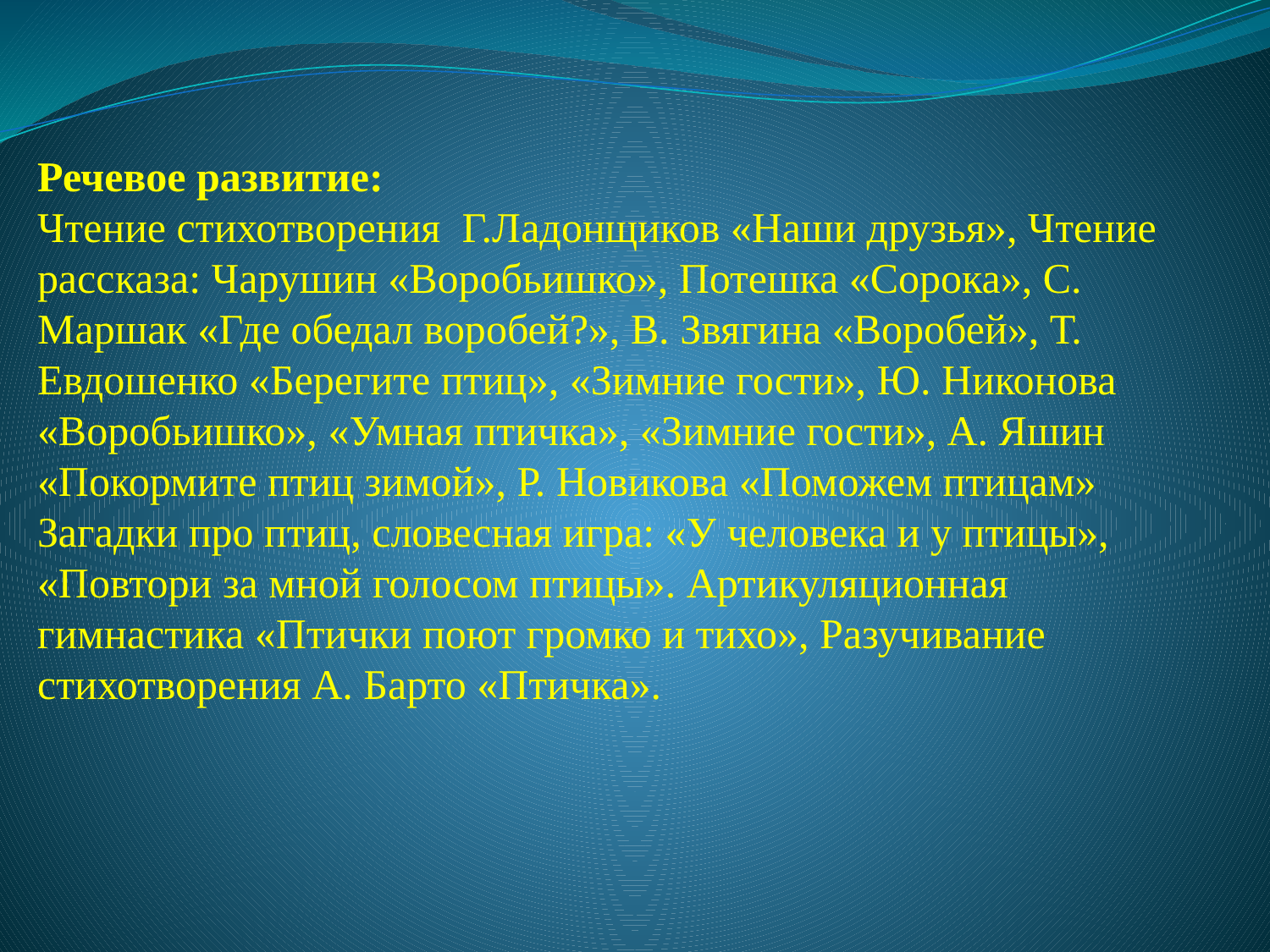

Речевое развитие:
Чтение стихотворения  Г.Ладонщиков «Наши друзья», Чтение рассказа: Чарушин «Воробьишко», Потешка «Сорока», С. Маршак «Где обедал воробей?», В. Звягина «Воробей», Т. Евдошенко «Берегите птиц», «Зимние гости», Ю. Никонова «Воробьишко», «Умная птичка», «Зимние гости», А. Яшин «Покормите птиц зимой», Р. Новикова «Поможем птицам»
Загадки про птиц, словесная игра: «У человека и у птицы», «Повтори за мной голосом птицы». Артикуляционная гимнастика «Птички поют громко и тихо», Разучивание стихотворения А. Барто «Птичка».